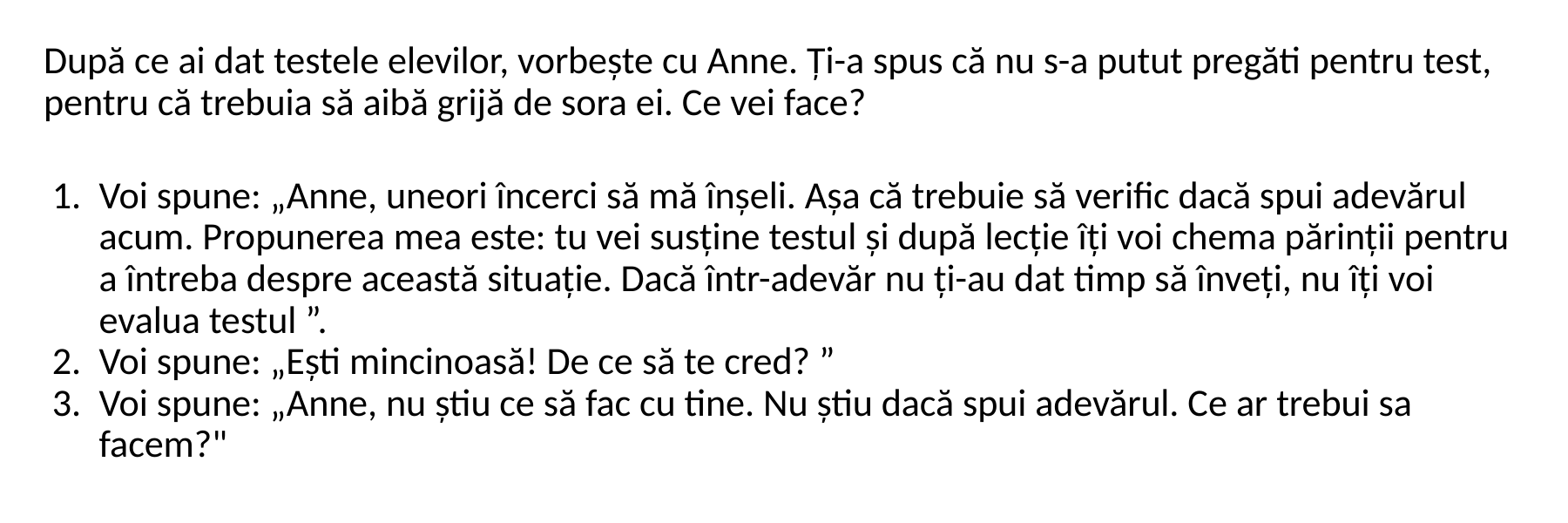

După ce ai dat testele elevilor, vorbește cu Anne. Ți-a spus că nu s-a putut pregăti pentru test, pentru că trebuia să aibă grijă de sora ei. Ce vei face?

Voi spune: „Anne, uneori încerci să mă înșeli. Așa că trebuie să verific dacă spui adevărul acum. Propunerea mea este: tu vei susține testul și după lecție îți voi chema părinții pentru a întreba despre această situație. Dacă într-adevăr nu ți-au dat timp să înveți, nu îți voi evalua testul ”.
Voi spune: „Ești mincinoasă! De ce să te cred? ”
Voi spune: „Anne, nu știu ce să fac cu tine. Nu știu dacă spui adevărul. Ce ar trebui sa facem?"